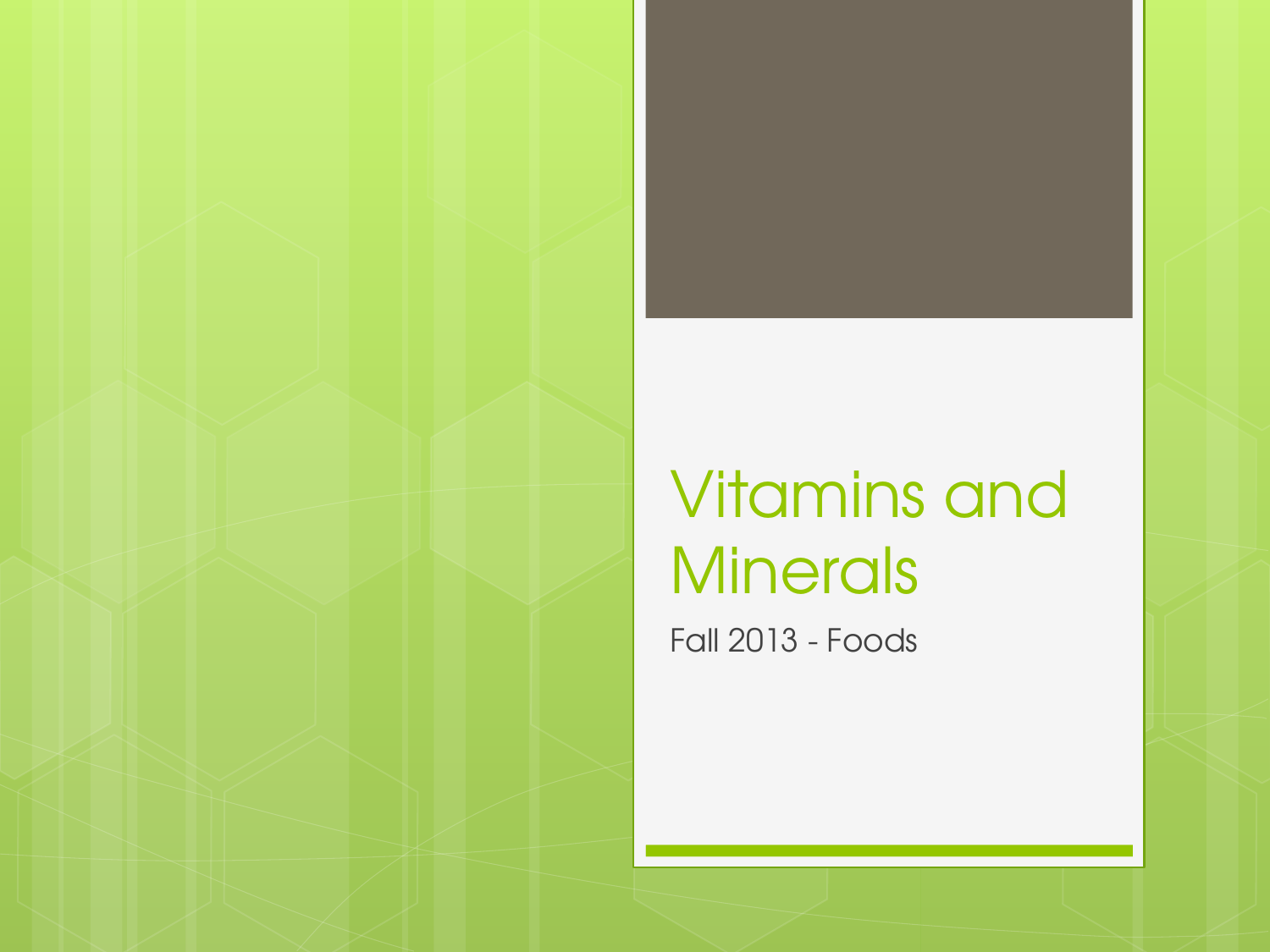

# Vitamins and Minerals
Fall 2013 - Foods